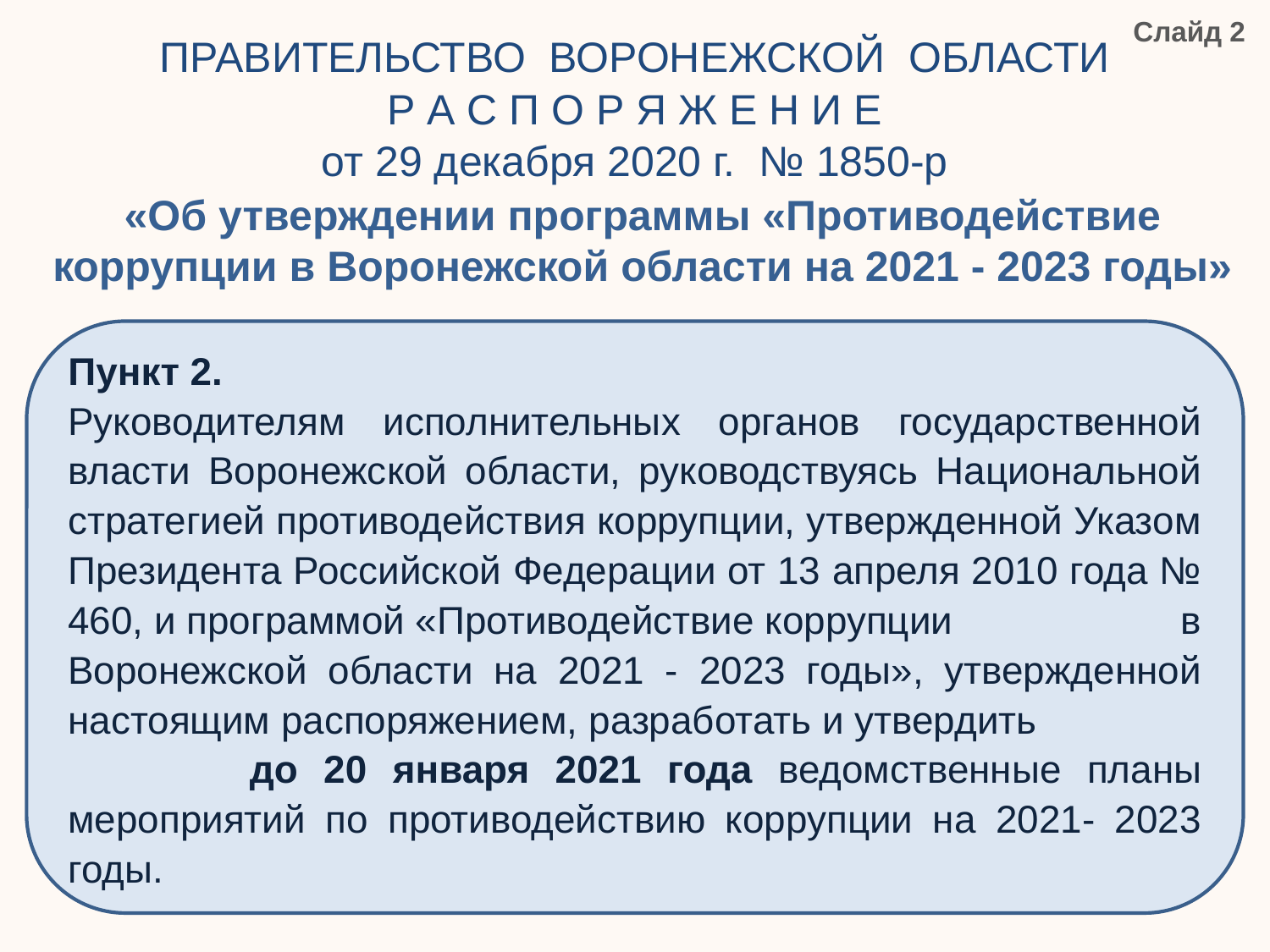

Слайд 2
# ПРАВИТЕЛЬСТВО  ВОРОНЕЖСКОЙ  ОБЛАСТИ Р А С П О Р Я Ж Е Н И Е от 29 декабря 2020 г.  № 1850-р
«Об утверждении программы «Противодействие
коррупции в Воронежской области на 2021 - 2023 годы»
Пункт 2.
Руководителям исполнительных органов государственной власти Воронежской области, руководствуясь Национальной стратегией противодействия коррупции, утвержденной Указом Президента Российской Федерации от 13 апреля 2010 года № 460, и программой «Противодействие коррупции                     в Воронежской области на 2021 - 2023 годы», утвержденной настоящим распоряжением, разработать и утвердить                       до 20 января 2021 года ведомственные планы мероприятий по противодействию коррупции на 2021- 2023 годы.